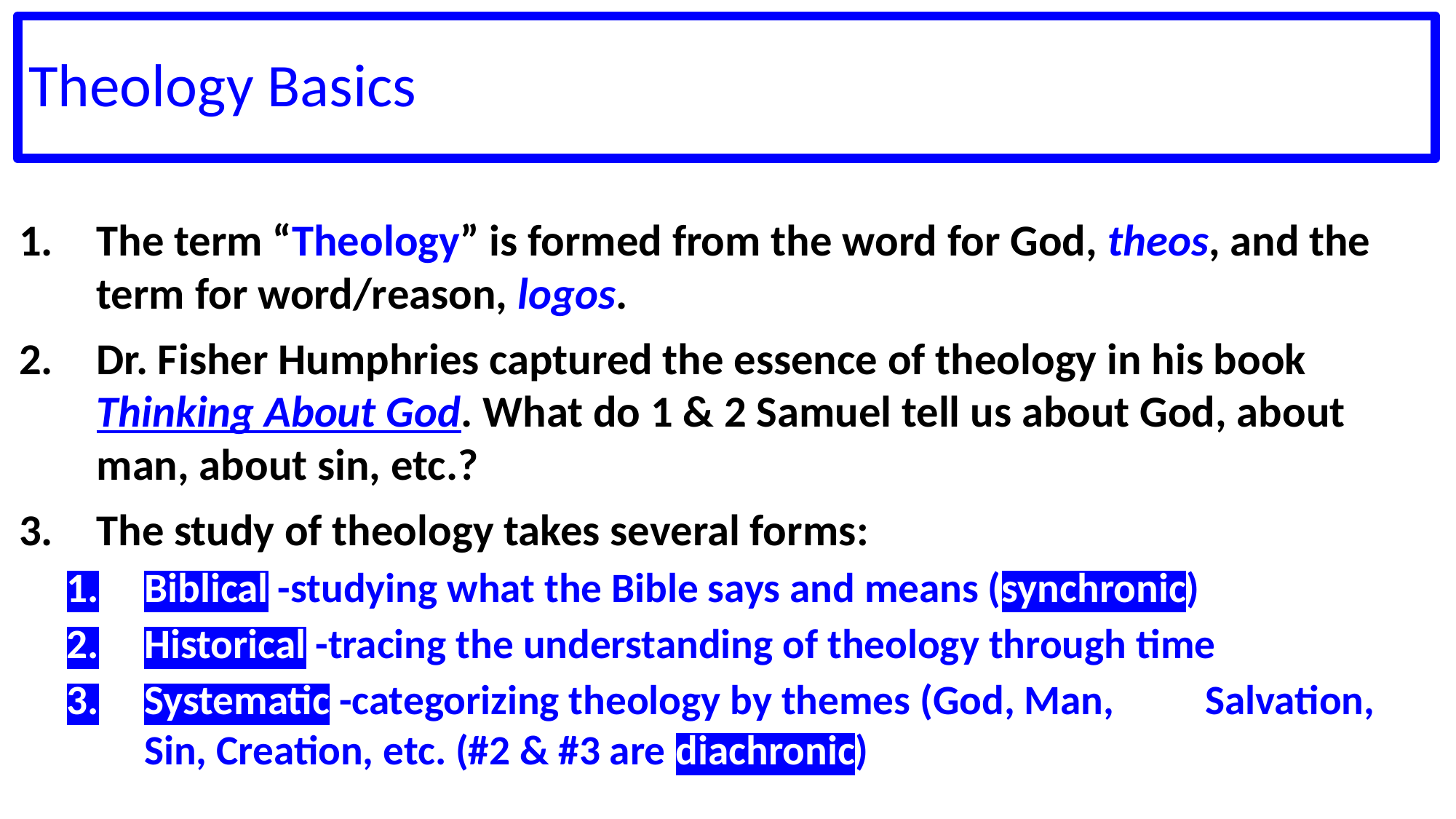

# Theology Basics
The term “Theology” is formed from the word for God, theos, and the term for word/reason, logos.
Dr. Fisher Humphries captured the essence of theology in his book Thinking About God. What do 1 & 2 Samuel tell us about God, about man, about sin, etc.?
The study of theology takes several forms:
Biblical -studying what the Bible says and means (synchronic)
Historical -tracing the understanding of theology through time
Systematic -categorizing theology by themes (God, Man, 	Salvation, Sin, Creation, etc. (#2 & #3 are diachronic)